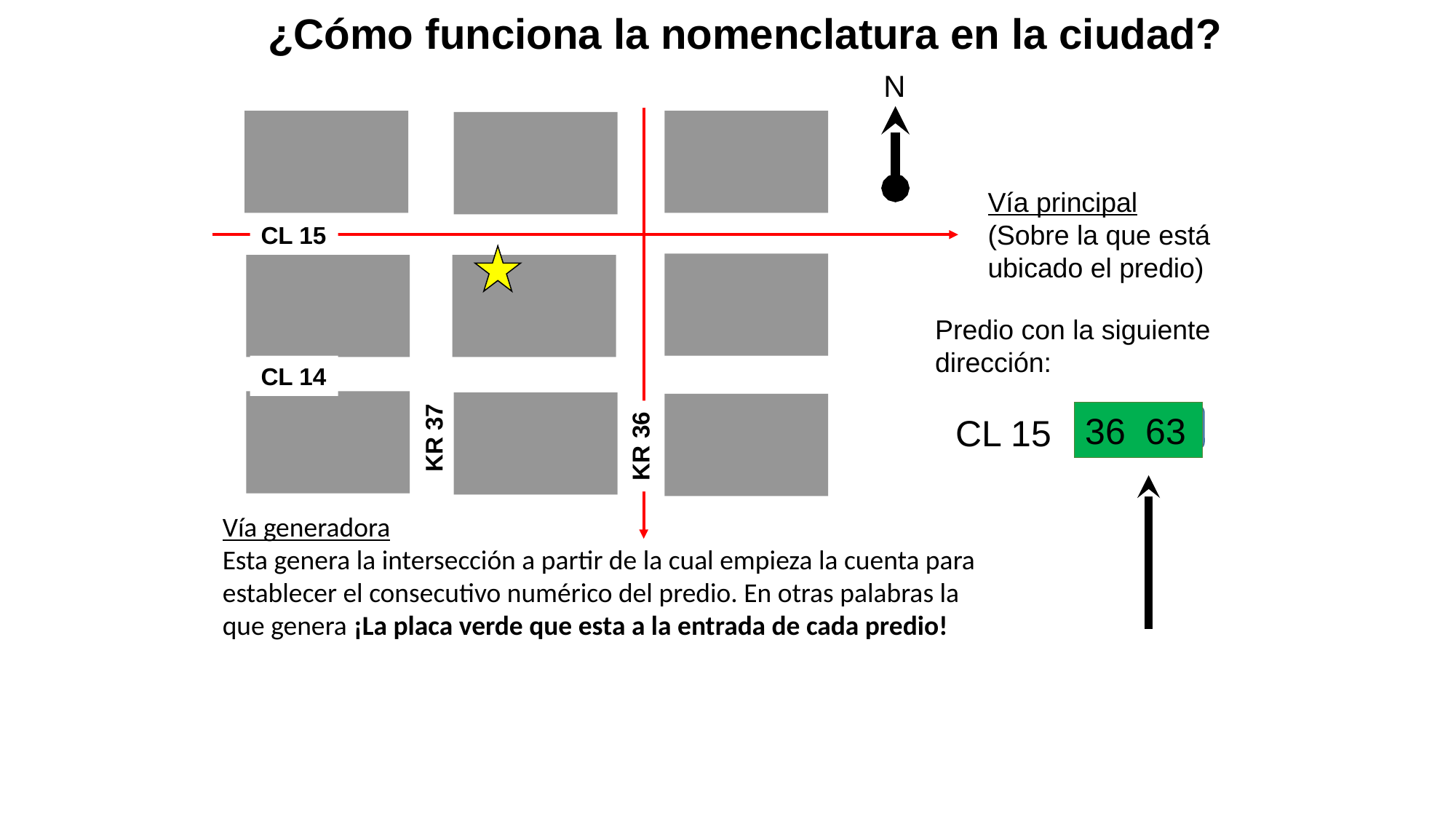

¿Cómo funciona la nomenclatura en la ciudad?

N

Vía principal
(Sobre la que está ubicado el predio)
CL 15

Predio con la siguiente
dirección:

  CL 15
CL 14
36  63

KR 37
KR 36
Vía generadora
Esta genera la intersección a partir de la cual empieza la cuenta para establecer el consecutivo numérico del predio. En otras palabras la que genera ¡La placa verde que esta a la entrada de cada predio!